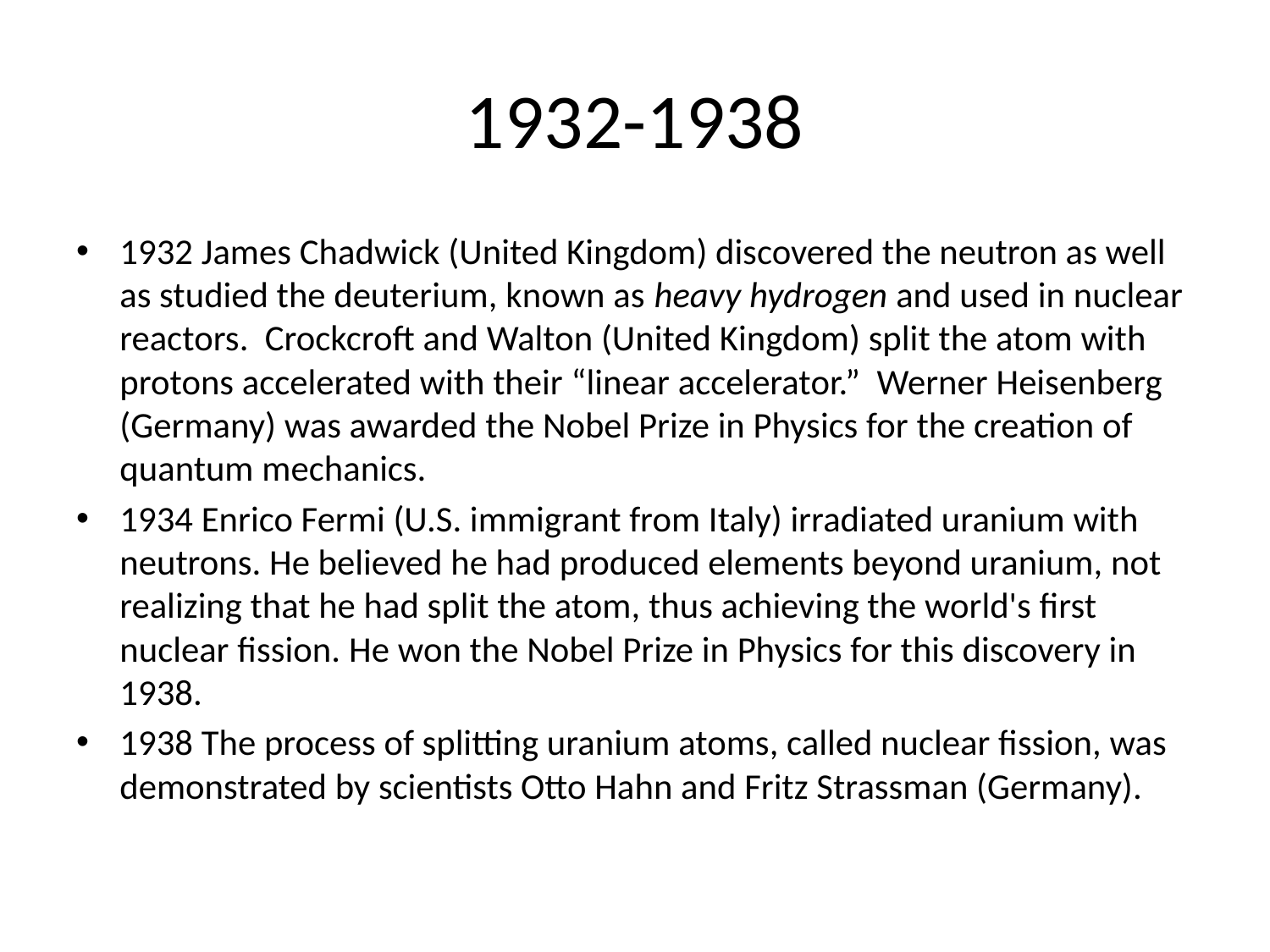

# 1932-1938
1932 James Chadwick (United Kingdom) discovered the neutron as well as studied the deuterium, known as heavy hydrogen and used in nuclear reactors.  Crockcroft and Walton (United Kingdom) split the atom with protons accelerated with their “linear accelerator.”  Werner Heisenberg (Germany) was awarded the Nobel Prize in Physics for the creation of quantum mechanics.
1934 Enrico Fermi (U.S. immigrant from Italy) irradiated uranium with neutrons. He believed he had produced elements beyond uranium, not realizing that he had split the atom, thus achieving the world's first nuclear fission. He won the Nobel Prize in Physics for this discovery in 1938.
1938 The process of splitting uranium atoms, called nuclear fission, was demonstrated by scientists Otto Hahn and Fritz Strassman (Germany).